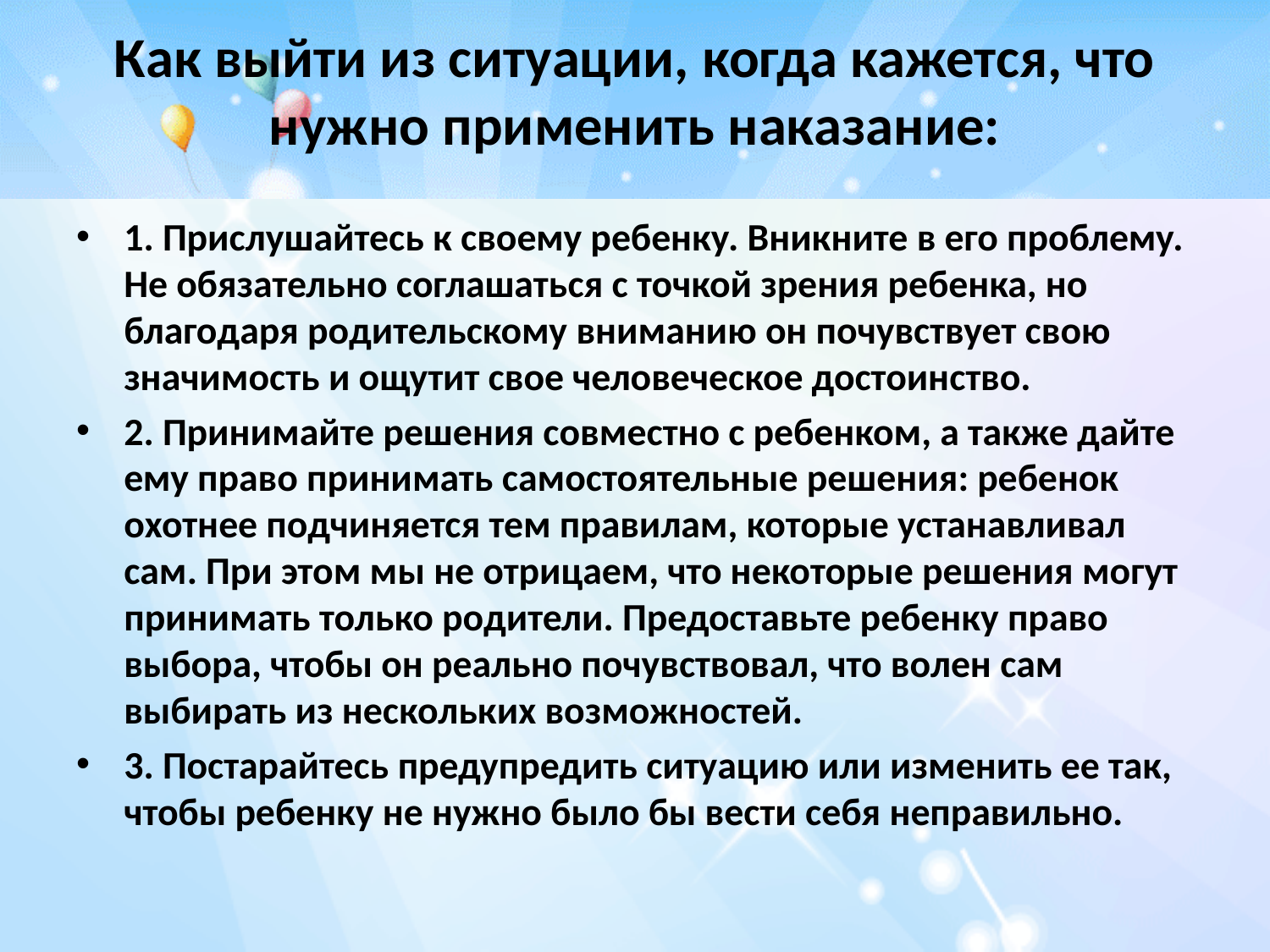

# Как выйти из ситуации, когда кажется, что нужно применить наказание:
1. Прислушайтесь к своему ребенку. Вникните в его проблему. Не обязательно соглашаться с точкой зрения ребенка, но благодаря родительскому вниманию он почувствует свою значимость и ощутит свое человеческое достоинство.
2. Принимайте решения совместно с ребенком, а также дайте ему право принимать самостоятельные решения: ребенок охотнее подчиняется тем правилам, которые устанавливал сам. При этом мы не отрицаем, что некоторые решения могут принимать только родители. Предоставьте ребенку право выбора, чтобы он реально почувствовал, что волен сам выбирать из нескольких возможностей.
3. Постарайтесь предупредить ситуацию или изменить ее так, чтобы ребенку не нужно было бы вести себя неправильно.